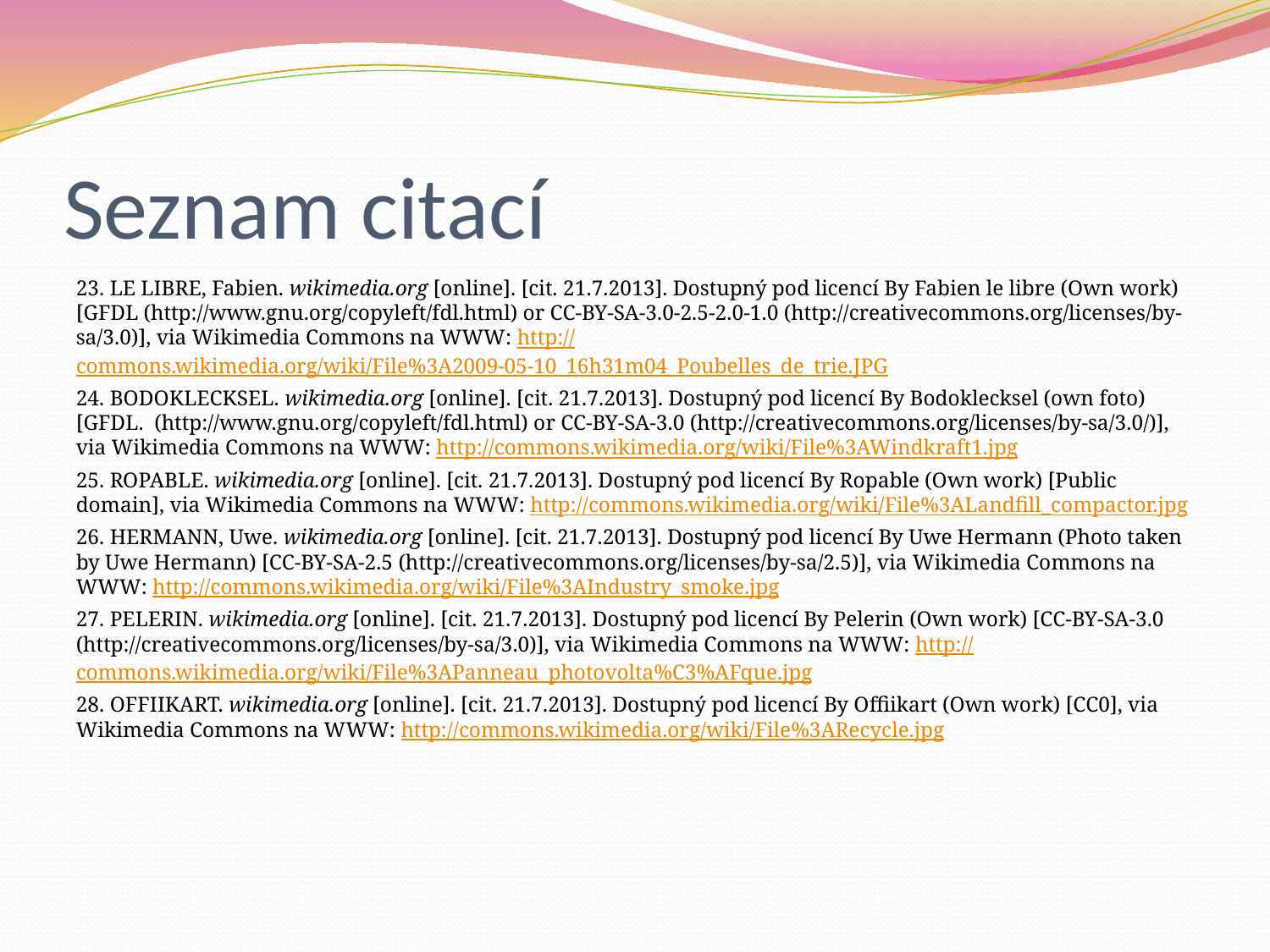

# Seznam citací
23. LE LIBRE, Fabien. wikimedia.org [online]. [cit. 21.7.2013]. Dostupný pod licencí By Fabien le libre (Own work) [GFDL (http://www.gnu.org/copyleft/fdl.html) or CC-BY-SA-3.0-2.5-2.0-1.0 (http://creativecommons.org/licenses/by-sa/3.0)], via Wikimedia Commons na WWW: http://commons.wikimedia.org/wiki/File%3A2009-05-10_16h31m04_Poubelles_de_trie.JPG
24. BODOKLECKSEL. wikimedia.org [online]. [cit. 21.7.2013]. Dostupný pod licencí By Bodoklecksel (own foto) [GFDL.  (http://www.gnu.org/copyleft/fdl.html) or CC-BY-SA-3.0 (http://creativecommons.org/licenses/by-sa/3.0/)], via Wikimedia Commons na WWW: http://commons.wikimedia.org/wiki/File%3AWindkraft1.jpg
25. ROPABLE. wikimedia.org [online]. [cit. 21.7.2013]. Dostupný pod licencí By Ropable (Own work) [Public domain], via Wikimedia Commons na WWW: http://commons.wikimedia.org/wiki/File%3ALandfill_compactor.jpg
26. HERMANN, Uwe. wikimedia.org [online]. [cit. 21.7.2013]. Dostupný pod licencí By Uwe Hermann (Photo taken by Uwe Hermann) [CC-BY-SA-2.5 (http://creativecommons.org/licenses/by-sa/2.5)], via Wikimedia Commons na WWW: http://commons.wikimedia.org/wiki/File%3AIndustry_smoke.jpg
27. PELERIN. wikimedia.org [online]. [cit. 21.7.2013]. Dostupný pod licencí By Pelerin (Own work) [CC-BY-SA-3.0 (http://creativecommons.org/licenses/by-sa/3.0)], via Wikimedia Commons na WWW: http://commons.wikimedia.org/wiki/File%3APanneau_photovolta%C3%AFque.jpg
28. OFFIIKART. wikimedia.org [online]. [cit. 21.7.2013]. Dostupný pod licencí By Offiikart (Own work) [CC0], via Wikimedia Commons na WWW: http://commons.wikimedia.org/wiki/File%3ARecycle.jpg